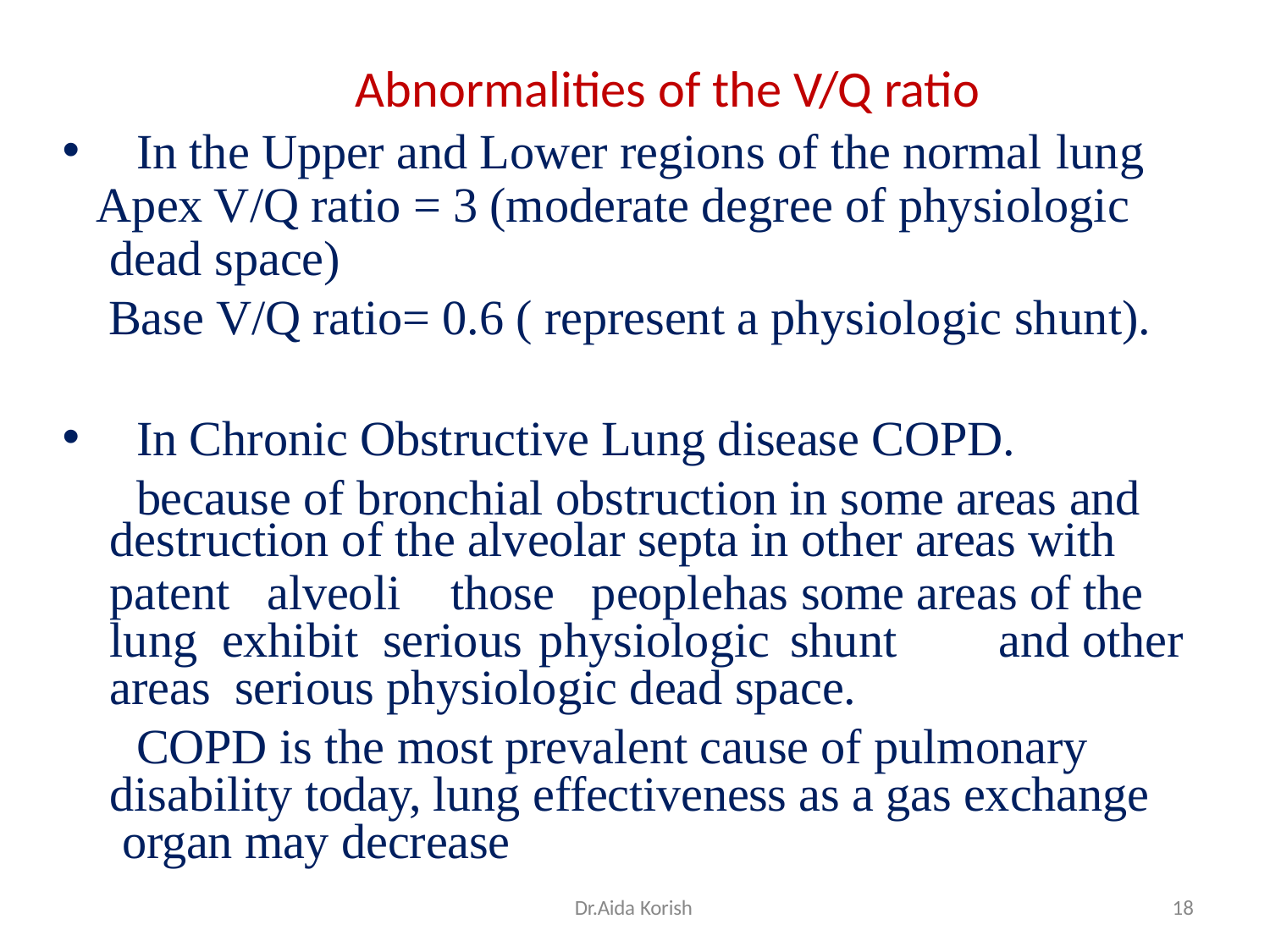

# Abnormalities of the V/Q ratio
In the Upper and Lower regions of the normal lung
Apex V/Q ratio = 3 (moderate degree of physiologic
dead space)
Base V/Q ratio= 0.6 ( represent a physiologic shunt).

In Chronic Obstructive Lung disease COPD.  because of bronchial obstruction in some areas and
destruction of the alveolar septa in other areas with
patent   alveoli	those   people	has some areas of the lung  exhibit  serious physiologic shunt	and other areas  serious physiologic dead space.
COPD is the most prevalent cause of pulmonary  disability today, lung effectiveness as a gas exchange  organ may decrease
Dr.Aida Korish
18